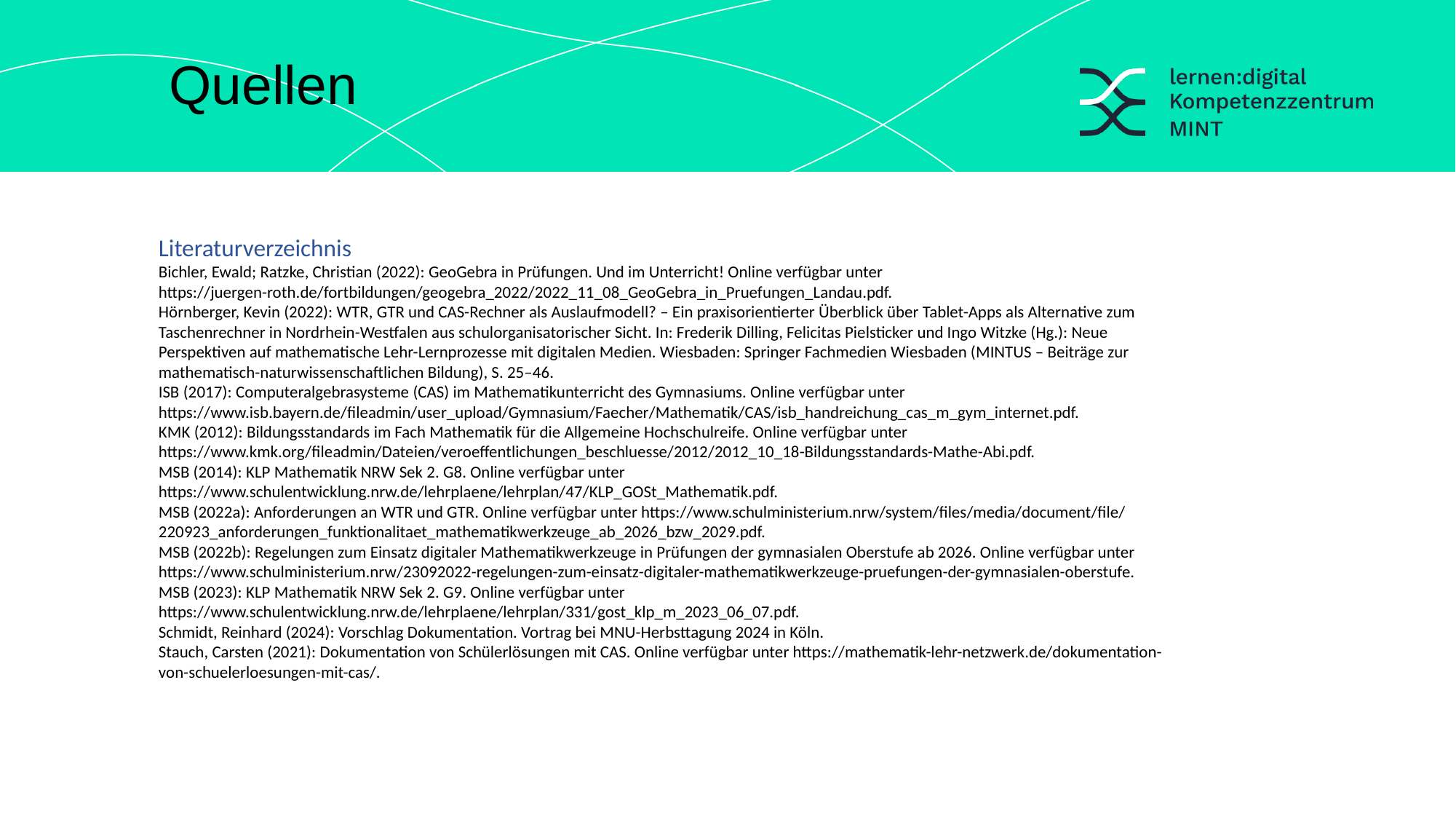

Quellen

Literaturverzeichnis
Bichler, Ewald; Ratzke, Christian (2022): GeoGebra in Prüfungen. Und im Unterricht! Online verfügbar unter https://juergen-roth.de/fortbildungen/geogebra_2022/2022_11_08_GeoGebra_in_Pruefungen_Landau.pdf.
Hörnberger, Kevin (2022): WTR, GTR und CAS-Rechner als Auslaufmodell? – Ein praxisorientierter Überblick über Tablet-Apps als Alternative zum Taschenrechner in Nordrhein-Westfalen aus schulorganisatorischer Sicht. In: Frederik Dilling, Felicitas Pielsticker und Ingo Witzke (Hg.): Neue Perspektiven auf mathematische Lehr-Lernprozesse mit digitalen Medien. Wiesbaden: Springer Fachmedien Wiesbaden (MINTUS – Beiträge zur mathematisch-naturwissenschaftlichen Bildung), S. 25–46.
ISB (2017): Computeralgebrasysteme (CAS) im Mathematikunterricht des Gymnasiums. Online verfügbar unter https://www.isb.bayern.de/fileadmin/user_upload/Gymnasium/Faecher/Mathematik/CAS/isb_handreichung_cas_m_gym_internet.pdf.
KMK (2012): Bildungsstandards im Fach Mathematik für die Allgemeine Hochschulreife. Online verfügbar unter https://www.kmk.org/fileadmin/Dateien/veroeffentlichungen_beschluesse/2012/2012_10_18-Bildungsstandards-Mathe-Abi.pdf.
MSB (2014): KLP Mathematik NRW Sek 2. G8. Online verfügbar unter https://www.schulentwicklung.nrw.de/lehrplaene/lehrplan/47/KLP_GOSt_Mathematik.pdf.
MSB (2022a): Anforderungen an WTR und GTR. Online verfügbar unter https://www.schulministerium.nrw/system/files/media/document/file/220923_anforderungen_funktionalitaet_mathematikwerkzeuge_ab_2026_bzw_2029.pdf.
MSB (2022b): Regelungen zum Einsatz digitaler Mathematikwerkzeuge in Prüfungen der gymnasialen Oberstufe ab 2026. Online verfügbar unter https://www.schulministerium.nrw/23092022-regelungen-zum-einsatz-digitaler-mathematikwerkzeuge-pruefungen-der-gymnasialen-oberstufe.
MSB (2023): KLP Mathematik NRW Sek 2. G9. Online verfügbar unter https://www.schulentwicklung.nrw.de/lehrplaene/lehrplan/331/gost_klp_m_2023_06_07.pdf.
Schmidt, Reinhard (2024): Vorschlag Dokumentation. Vortrag bei MNU-Herbsttagung 2024 in Köln.
Stauch, Carsten (2021): Dokumentation von Schülerlösungen mit CAS. Online verfügbar unter https://mathematik-lehr-netzwerk.de/dokumentation-von-schuelerloesungen-mit-cas/.